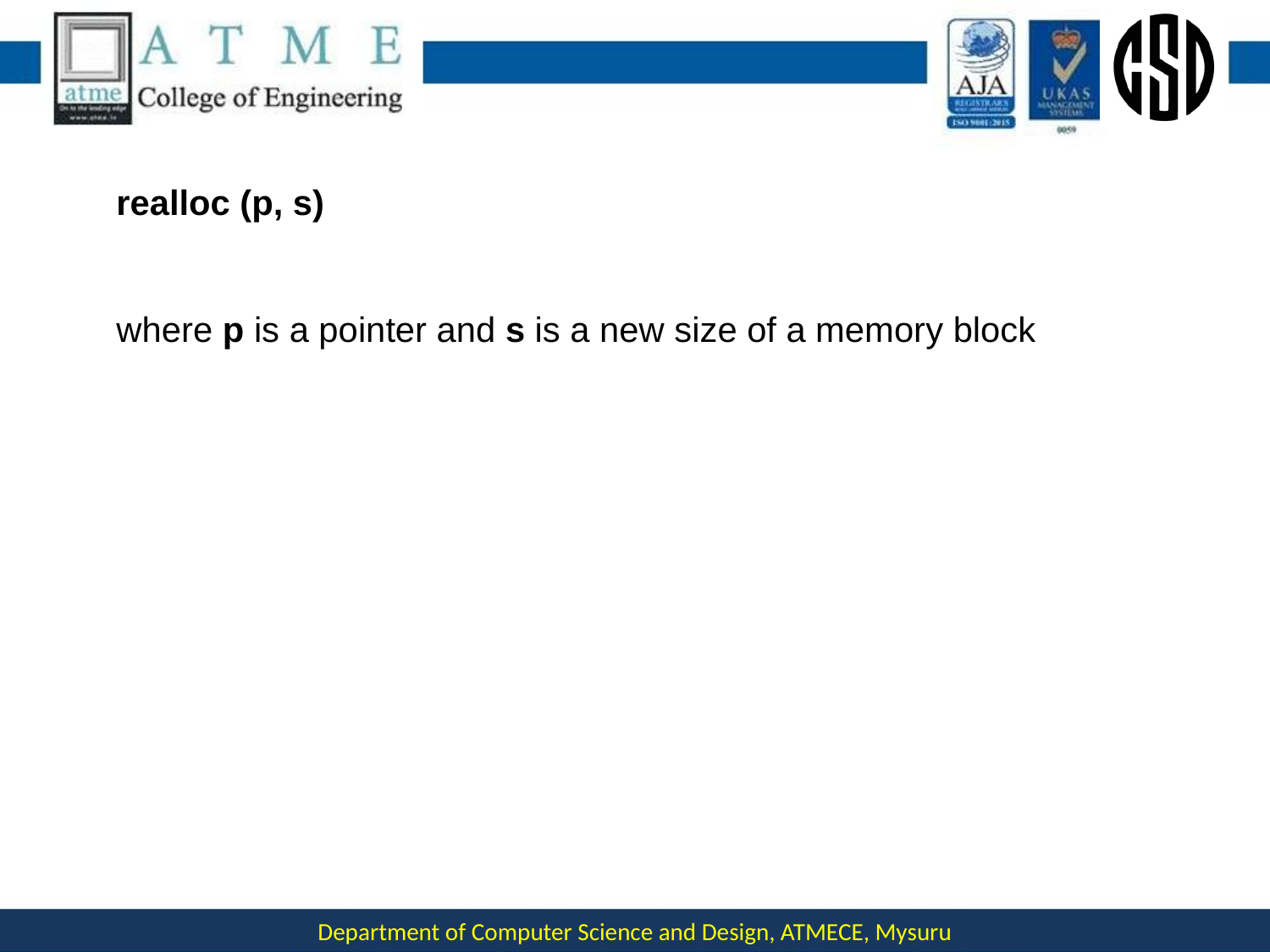

#
realloc (p, s)

where p is a pointer and s is a new size of a memory block